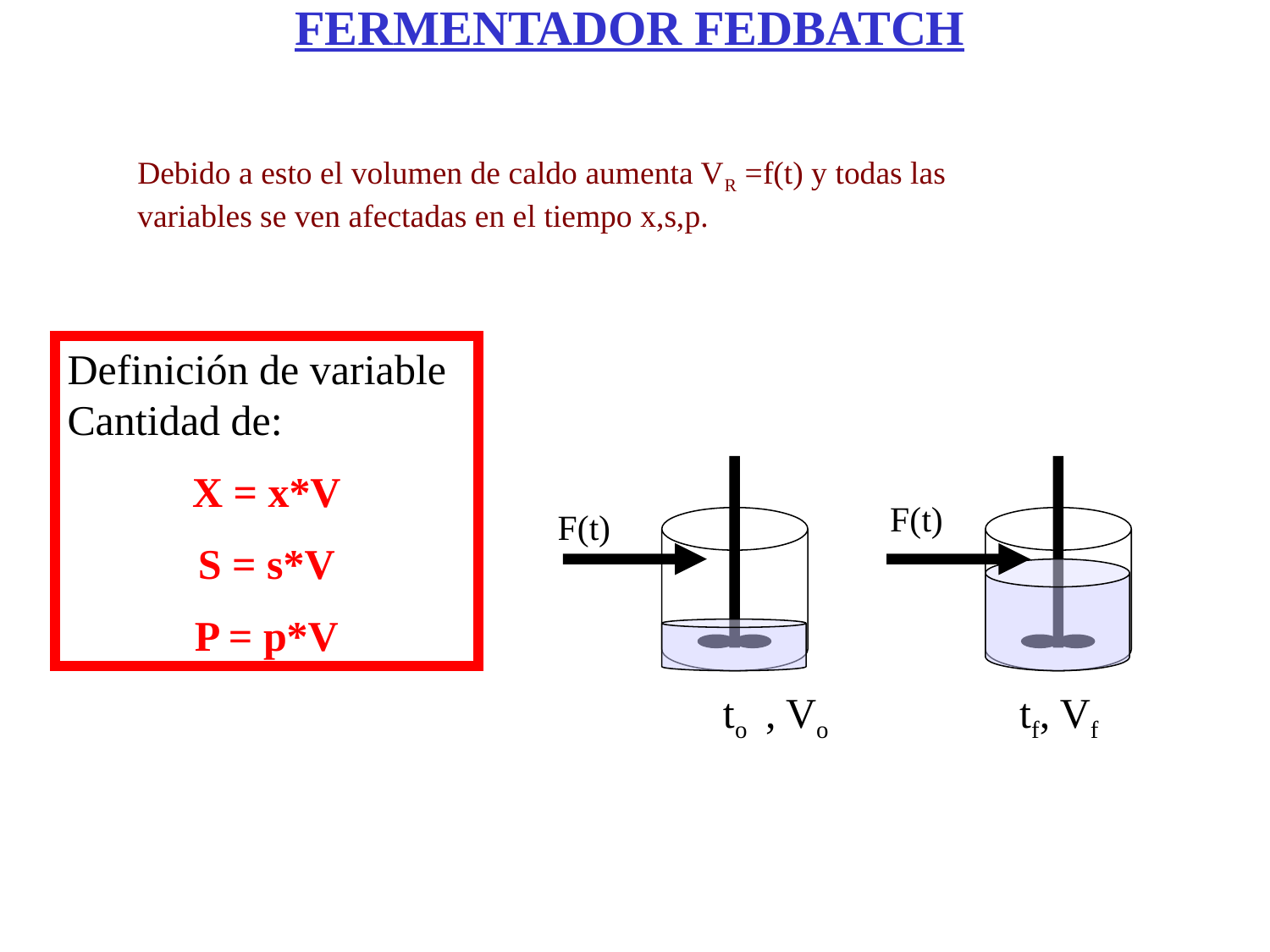

FERMENTADOR FEDBATCH
Debido a esto el volumen de caldo aumenta VR =f(t) y todas las variables se ven afectadas en el tiempo x,s,p.
Definición de variable Cantidad de:
X = x*V
S = s*V
P = p*V

        to	, Vo		tf, Vf
F(t)
F(t)